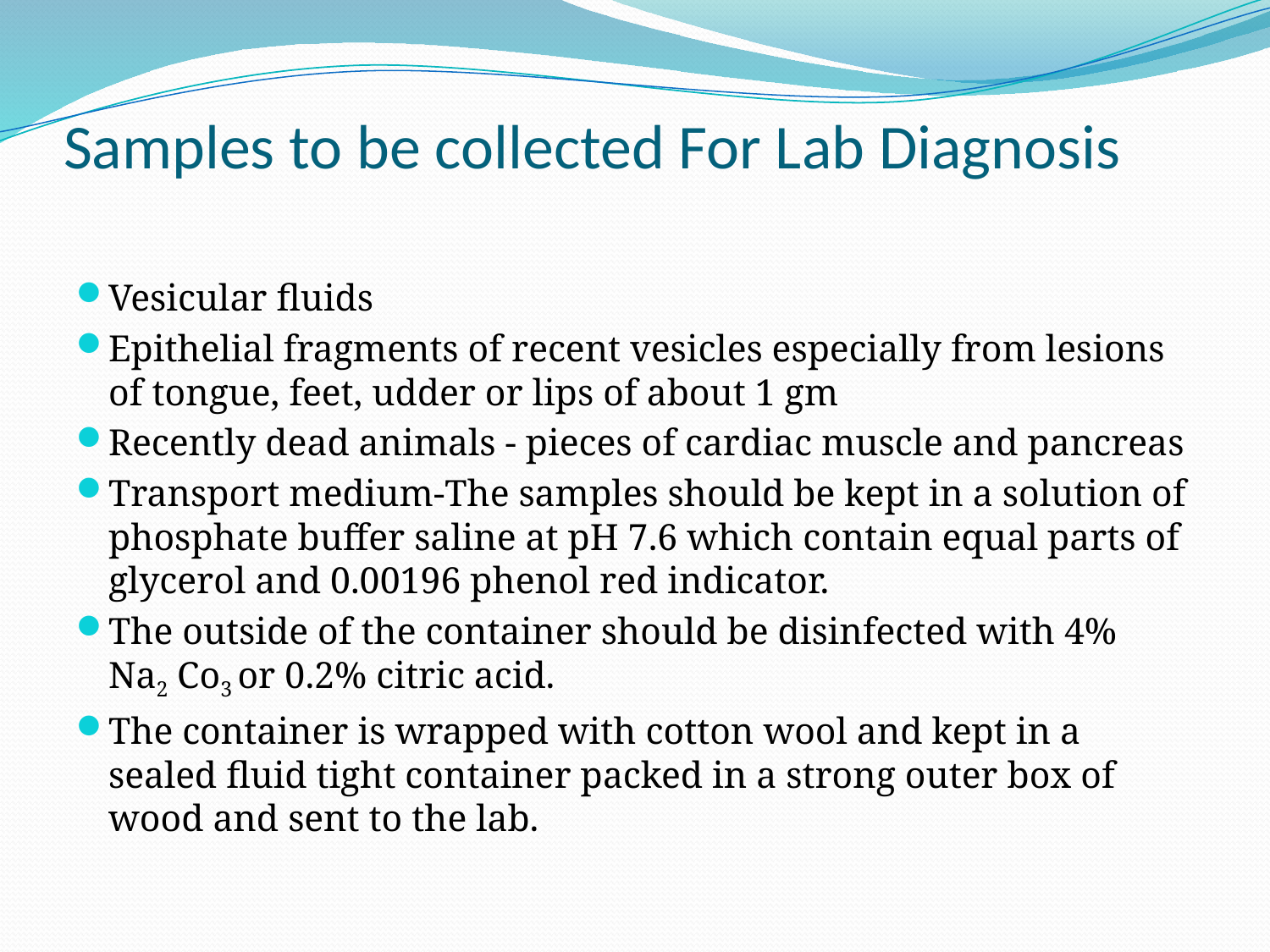

# Samples to be collected For Lab Diagnosis
Vesicular fluids
Epithelial fragments of recent vesicles especially from lesions of tongue, feet, udder or lips of about 1 gm
Recently dead animals - pieces of cardiac muscle and pancreas
Transport medium-The samples should be kept in a solution of phosphate buffer saline at pH 7.6 which contain equal parts of glycerol and 0.00196 phenol red indicator.
The outside of the container should be disinfected with 4% Na2 Co3 or 0.2% citric acid.
The container is wrapped with cotton wool and kept in a sealed fluid tight container packed in a strong outer box of wood and sent to the lab.